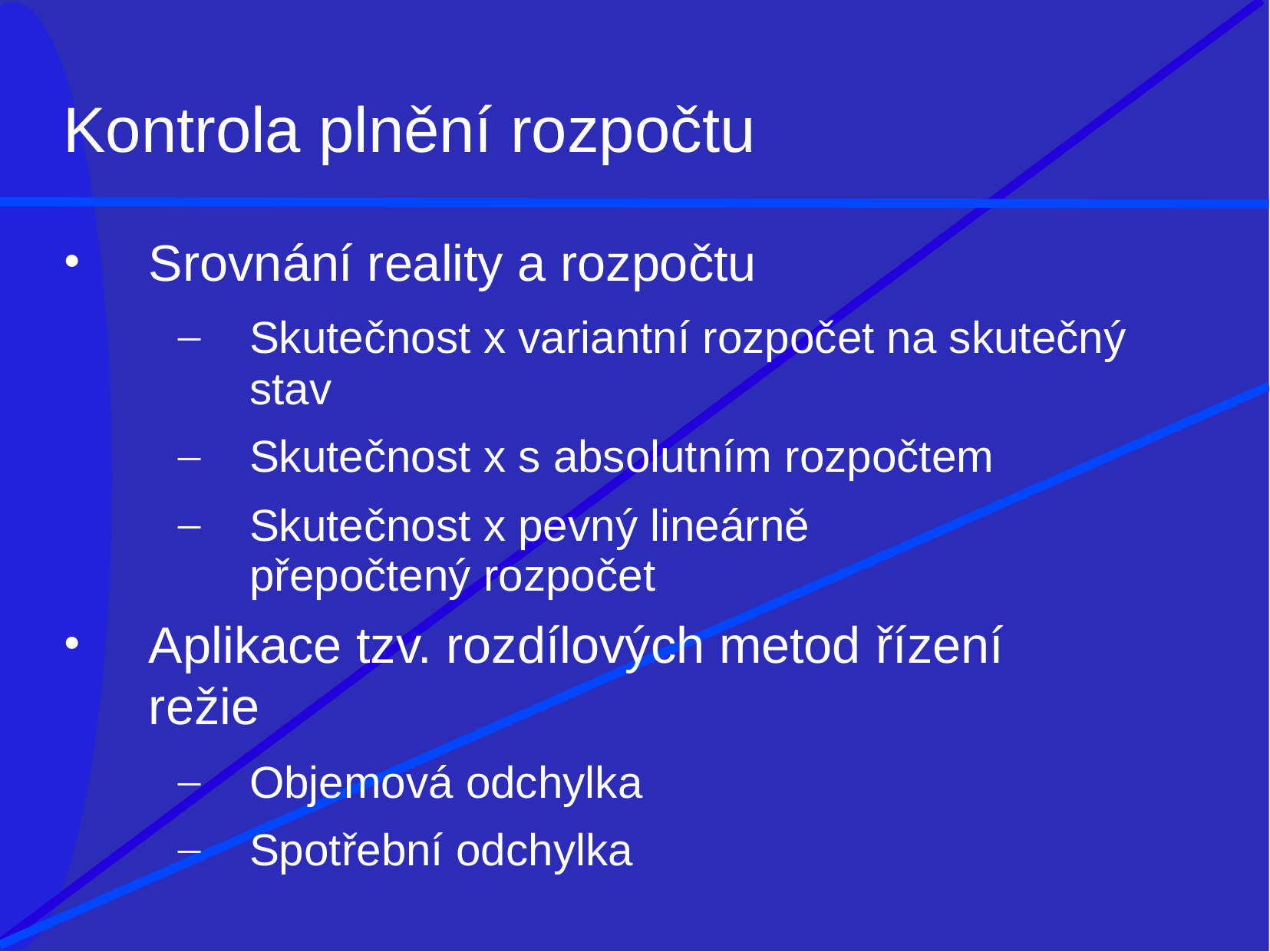

# Kontrola plnění rozpočtu
Srovnání reality a rozpočtu
Skutečnost x variantní rozpočet na skutečný
stav
Skutečnost x s absolutním rozpočtem
Skutečnost x pevný lineárně přepočtený rozpočet
Aplikace tzv. rozdílových metod řízení režie
Objemová odchylka
Spotřební odchylka